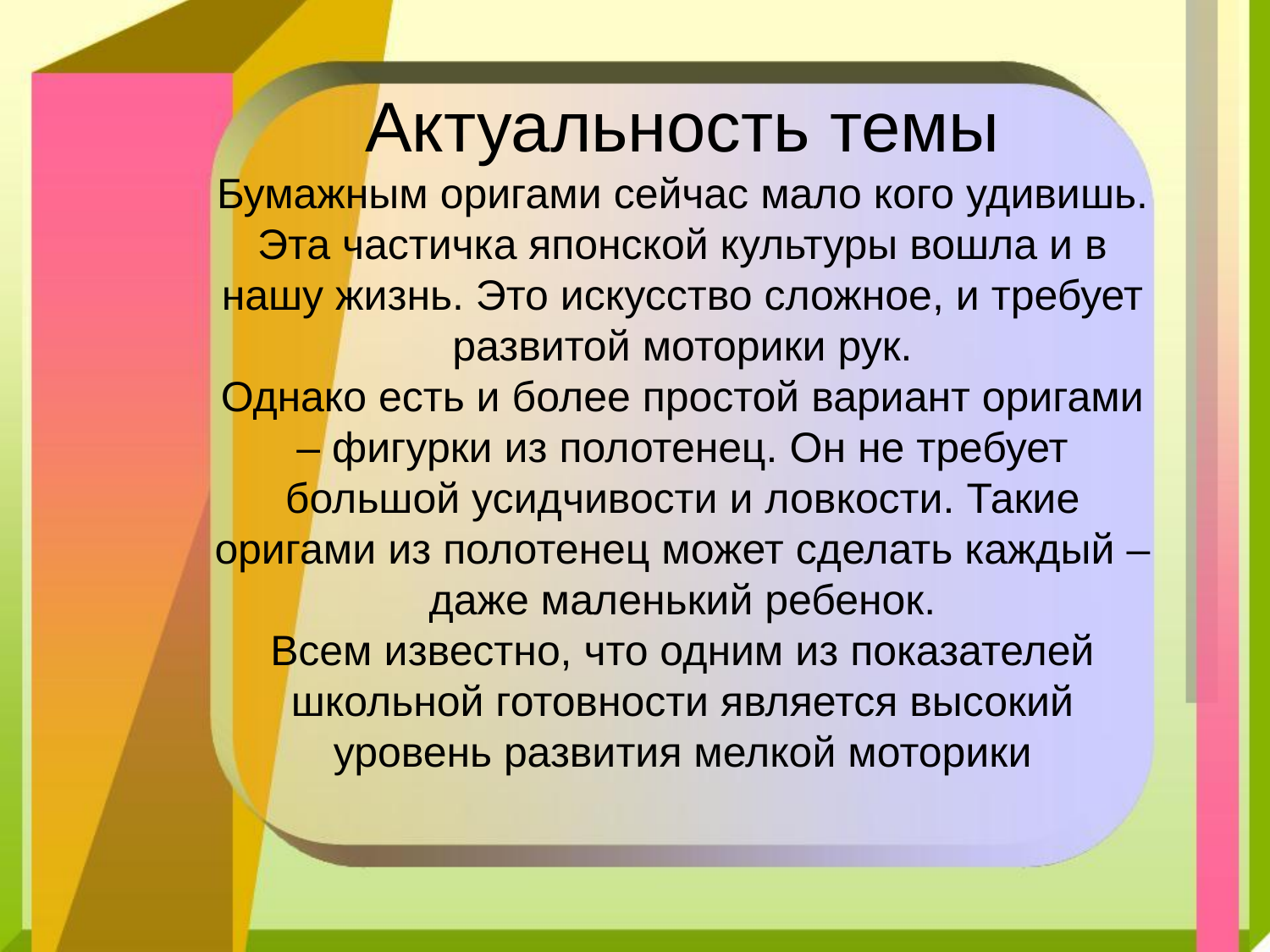

# Актуальность темы Бумажным оригами сейчас мало кого удивишь. Эта частичка японской культуры вошла и в нашу жизнь. Это искусство сложное, и требует развитой моторики рук. Однако есть и более простой вариант оригами – фигурки из полотенец. Он не требует большой усидчивости и ловкости. Такие оригами из полотенец может сделать каждый – даже маленький ребенок. Всем известно, что одним из показателей школьной готовности является высокий уровень развития мелкой моторики